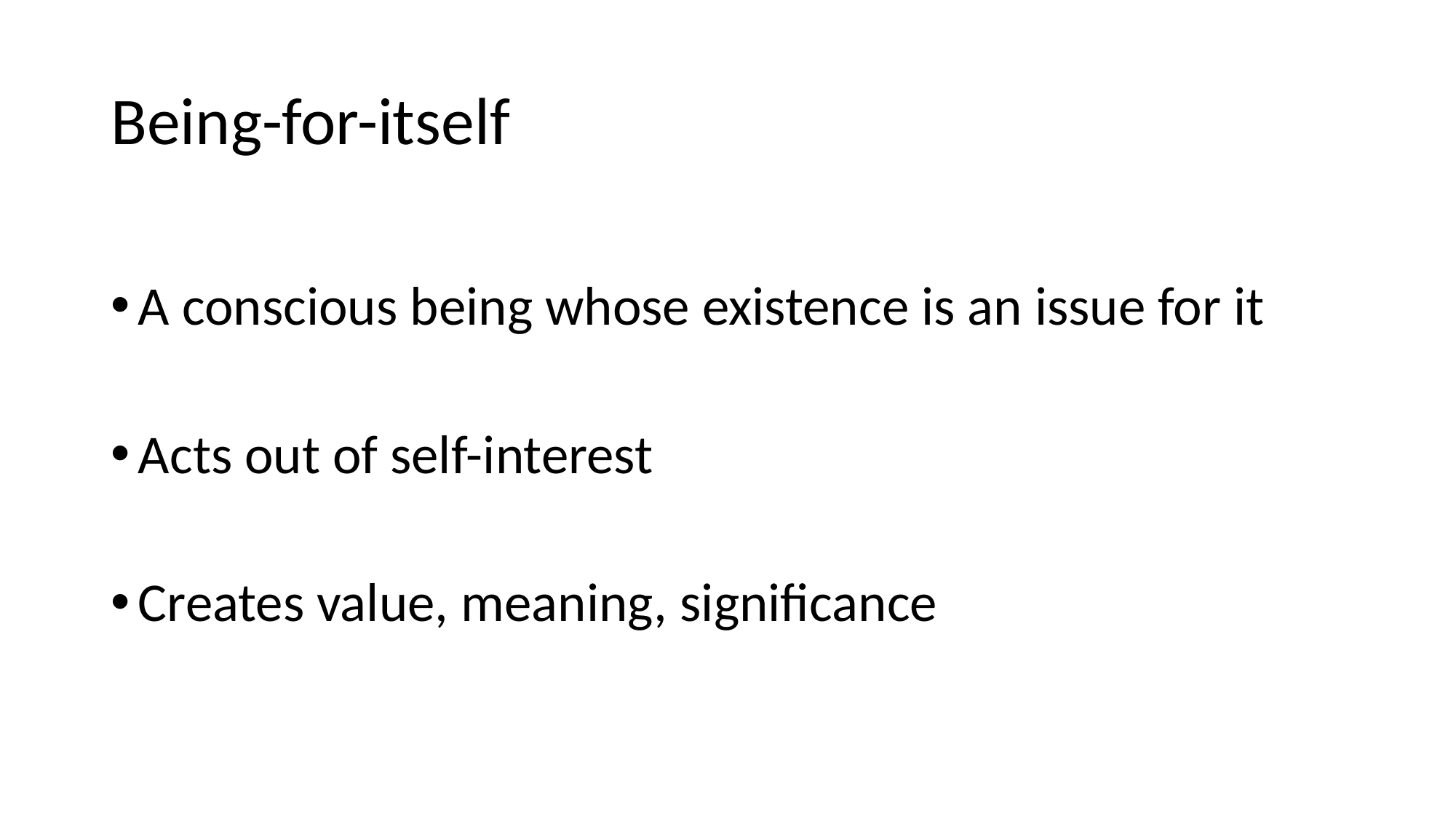

# Being-for-itself

A conscious being whose existence is an issue for it

Acts out of self-interest

Creates value, meaning, significance